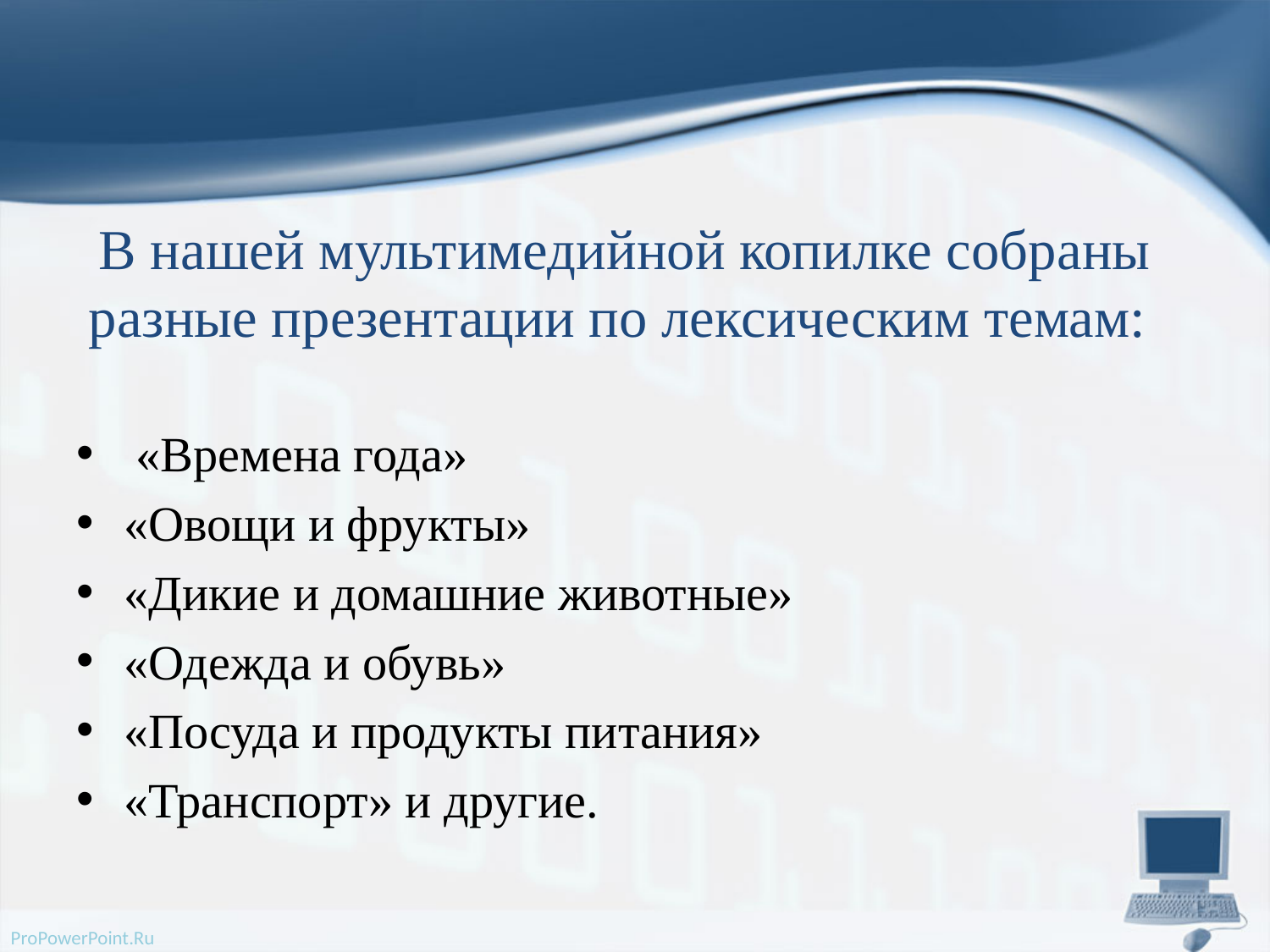

# В нашей мультимедийной копилке собраны разные презентации по лексическим темам:
 «Времена года»
«Овощи и фрукты»
«Дикие и домашние животные»
«Одежда и обувь»
«Посуда и продукты питания»
«Транспорт» и другие.